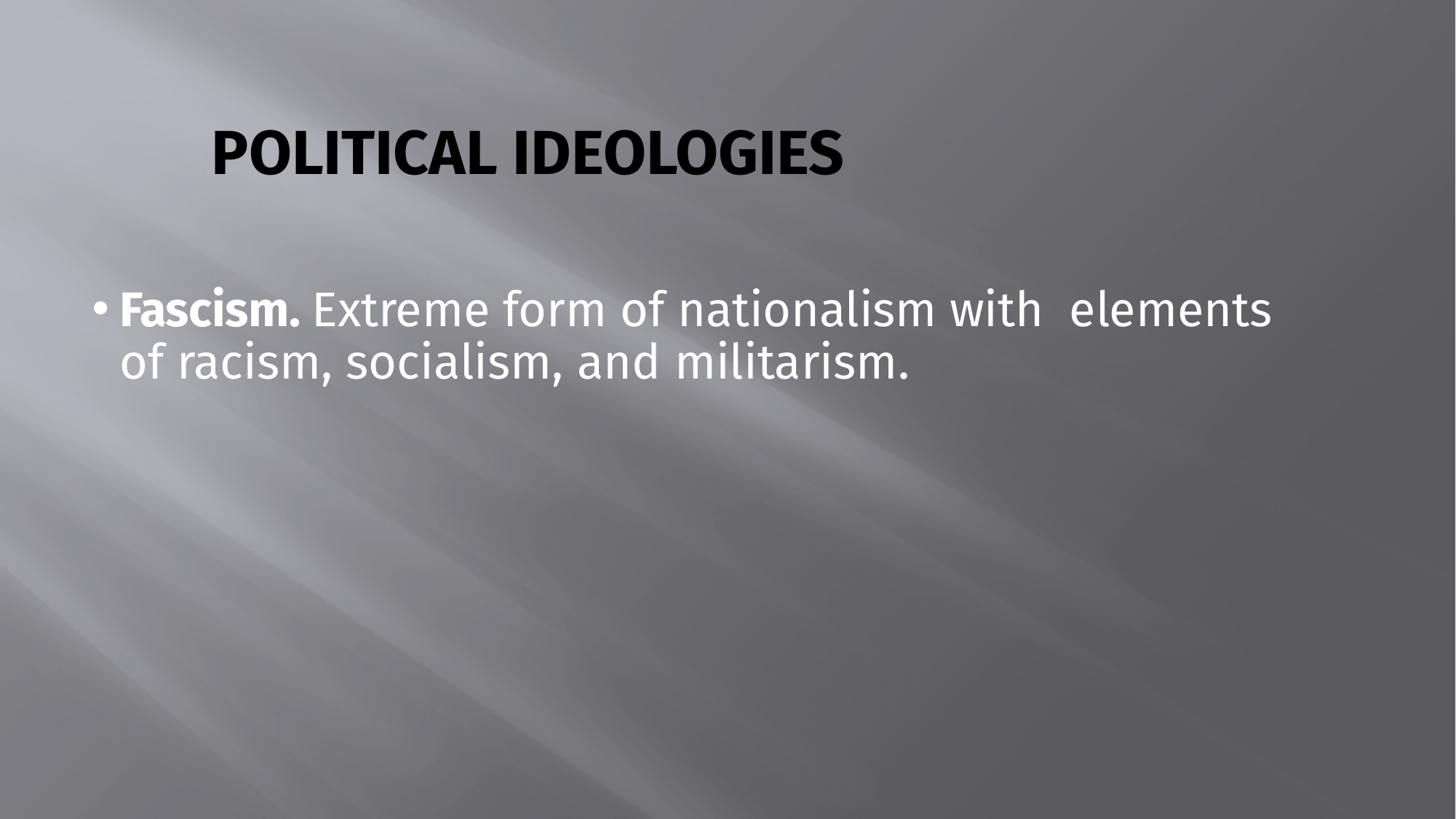

# POLITICAL IDEOLOGIES
Fascism. Extreme form of nationalism with  elements of racism, socialism, and militarism.